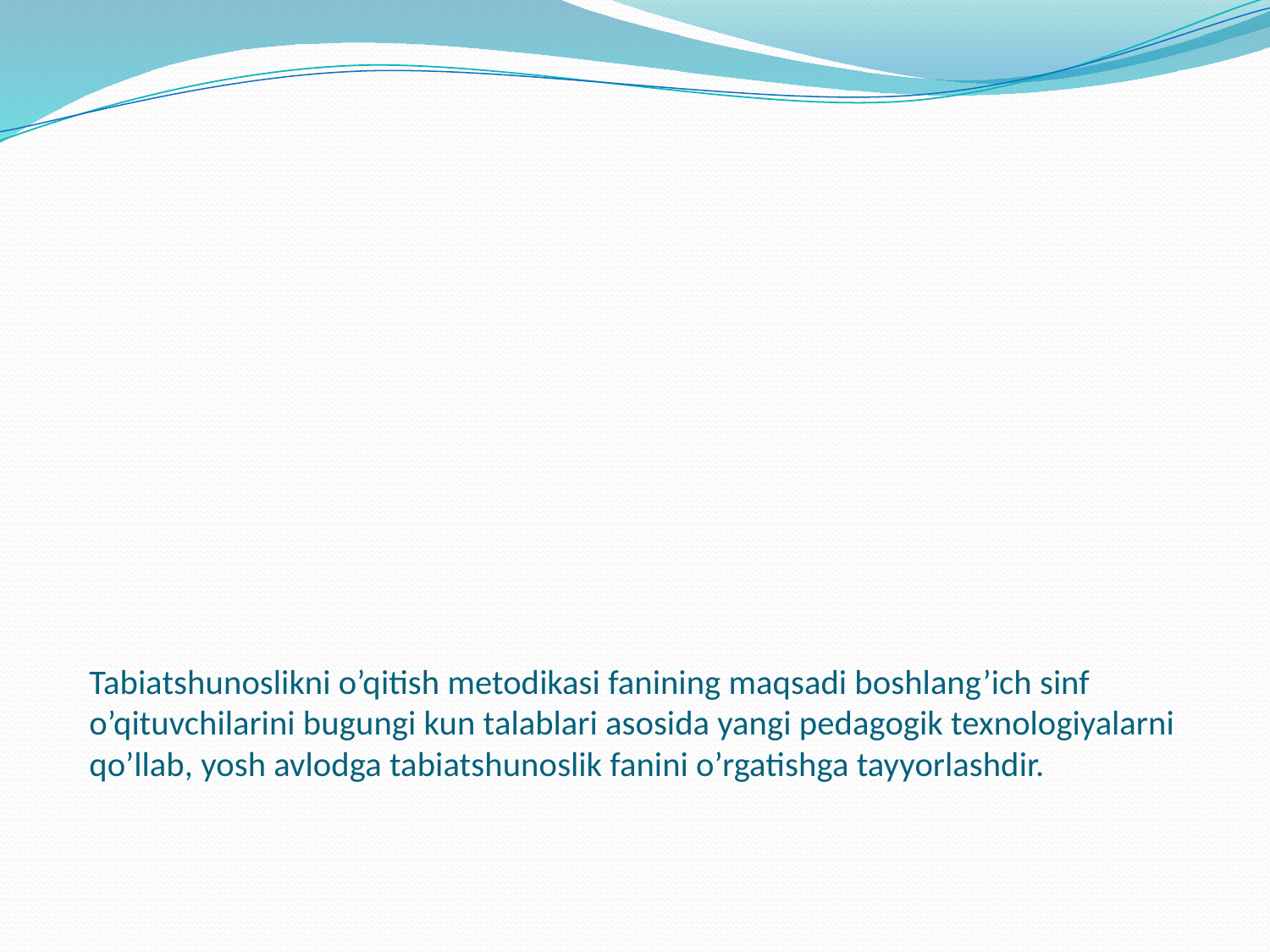

# Tabiatshunoslikni o’qitish metodikasi fanining maqsadi boshlang’ich sinf o’qituvchilarini bugungi kun talablari asosida yangi pedagogik texnologiyalarni qo’llab, yosh avlodga tabiatshunoslik fanini o’rgatishga tayyorlashdir.